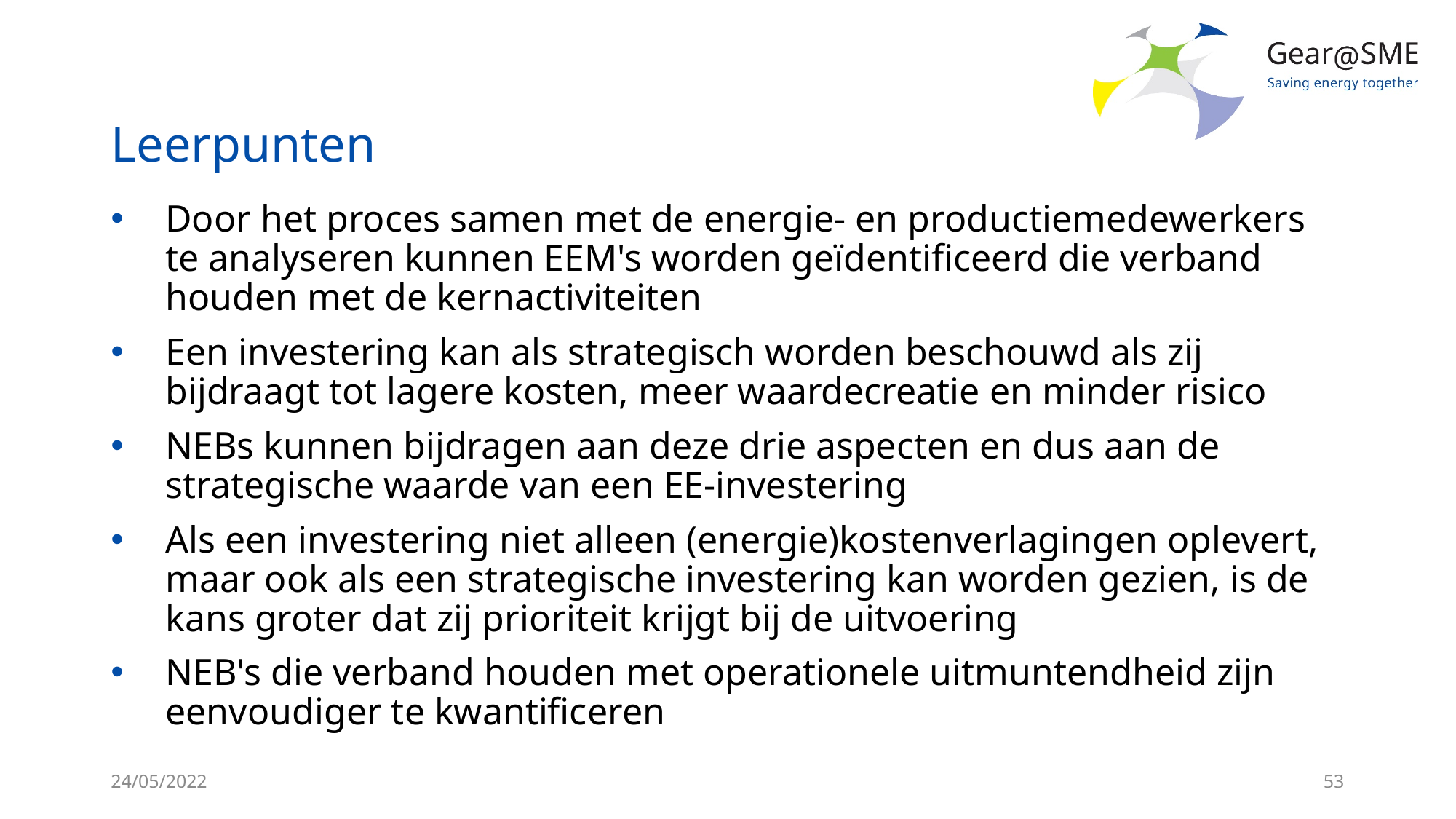

# Leerpunten
Door het proces samen met de energie- en productiemedewerkers te analyseren kunnen EEM's worden geïdentificeerd die verband houden met de kernactiviteiten
Een investering kan als strategisch worden beschouwd als zij bijdraagt tot lagere kosten, meer waardecreatie en minder risico
NEBs kunnen bijdragen aan deze drie aspecten en dus aan de strategische waarde van een EE-investering
Als een investering niet alleen (energie)kostenverlagingen oplevert, maar ook als een strategische investering kan worden gezien, is de kans groter dat zij prioriteit krijgt bij de uitvoering
NEB's die verband houden met operationele uitmuntendheid zijn eenvoudiger te kwantificeren

24/05/2022
53